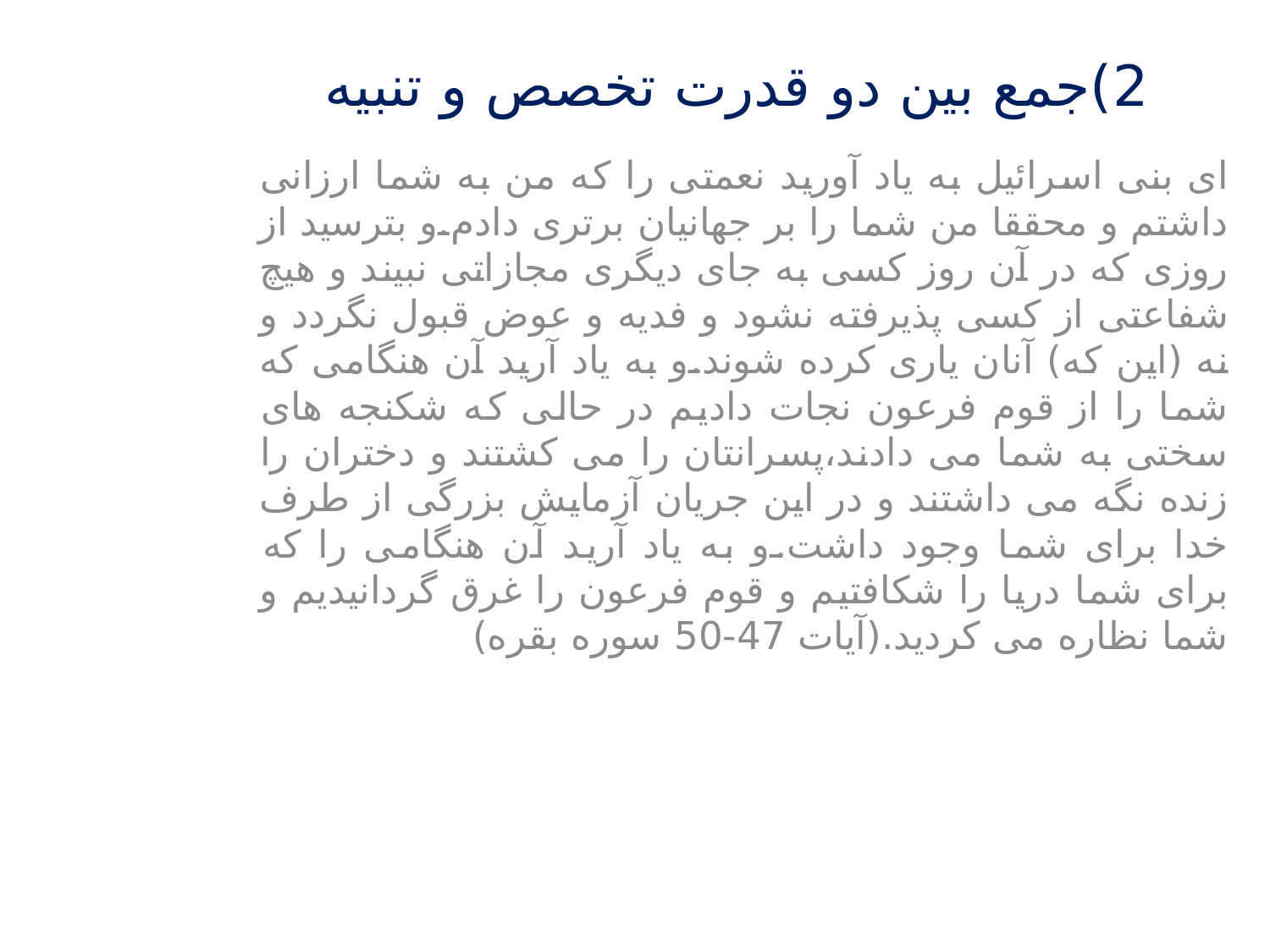

# 2)جمع بین دو قدرت تخصص و تنبیه
ای بنی اسرائیل به یاد آورید نعمتی را که من به شما ارزانی داشتم و محققا من شما را بر جهانیان برتری دادم.و بترسید از روزی که در آن روز کسی به جای دیگری مجازاتی نبیند و هیچ شفاعتی از کسی پذیرفته نشود و فدیه و عوض قبول نگردد و نه (این که) آنان یاری کرده شوند.و به یاد آرید آن هنگامی که شما را از قوم فرعون نجات دادیم در حالی که شکنجه های سختی به شما می دادند،پسرانتان را می کشتند و دختران را زنده نگه می داشتند و در این جریان آزمایش بزرگی از طرف خدا برای شما وجود داشت.و به یاد آرید آن هنگامی را که برای شما دریا را شکافتیم و قوم فرعون را غرق گردانیدیم و شما نظاره می کردید.(آیات 47-50 سوره بقره)